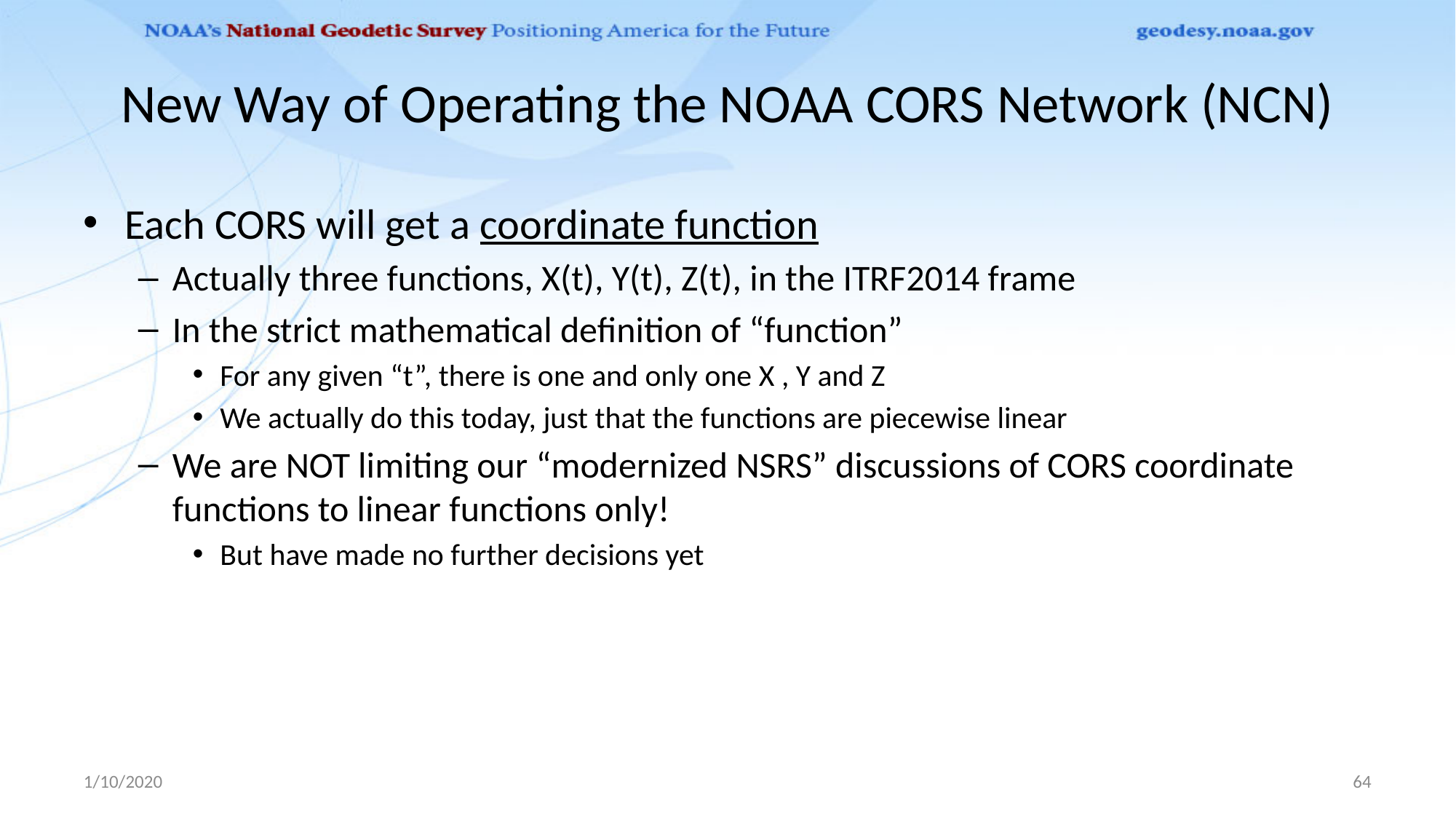

# New Way of Operating the NOAA CORS Network (NCN)
Each CORS will get a coordinate function
Actually three functions, X(t), Y(t), Z(t), in the ITRF2014 frame
In the strict mathematical definition of “function”
For any given “t”, there is one and only one X , Y and Z
We actually do this today, just that the functions are piecewise linear
We are NOT limiting our “modernized NSRS” discussions of CORS coordinate functions to linear functions only!
But have made no further decisions yet

1/10/2020
64